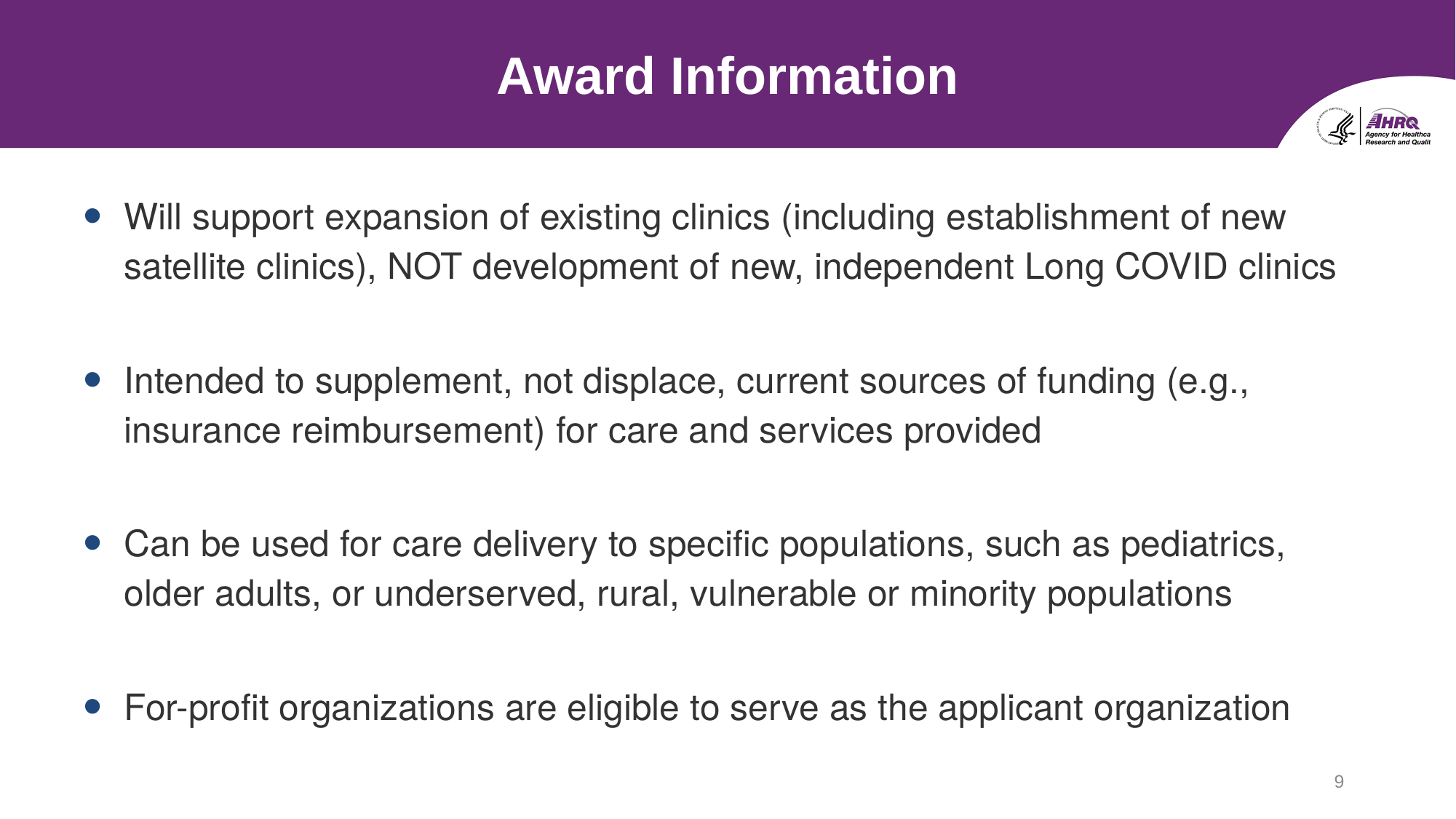

# Award Information
Will support expansion of existing clinics (including establishment of new satellite clinics), NOT development of new, independent Long COVID clinics

Intended to supplement, not displace, current sources of funding (e.g., insurance reimbursement) for care and services provided

Can be used for care delivery to specific populations, such as pediatrics, older adults, or underserved, rural, vulnerable or minority populations

For-profit organizations are eligible to serve as the applicant organization
9